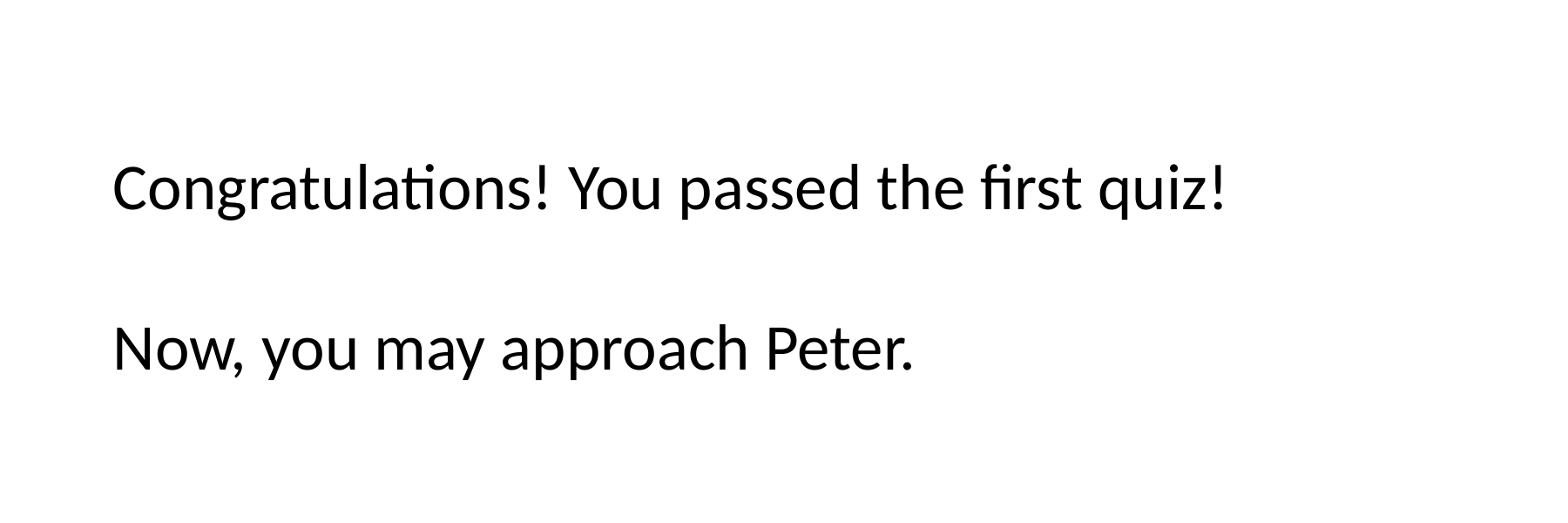

Congratulations! You passed the first quiz!

Now, you may approach Peter.